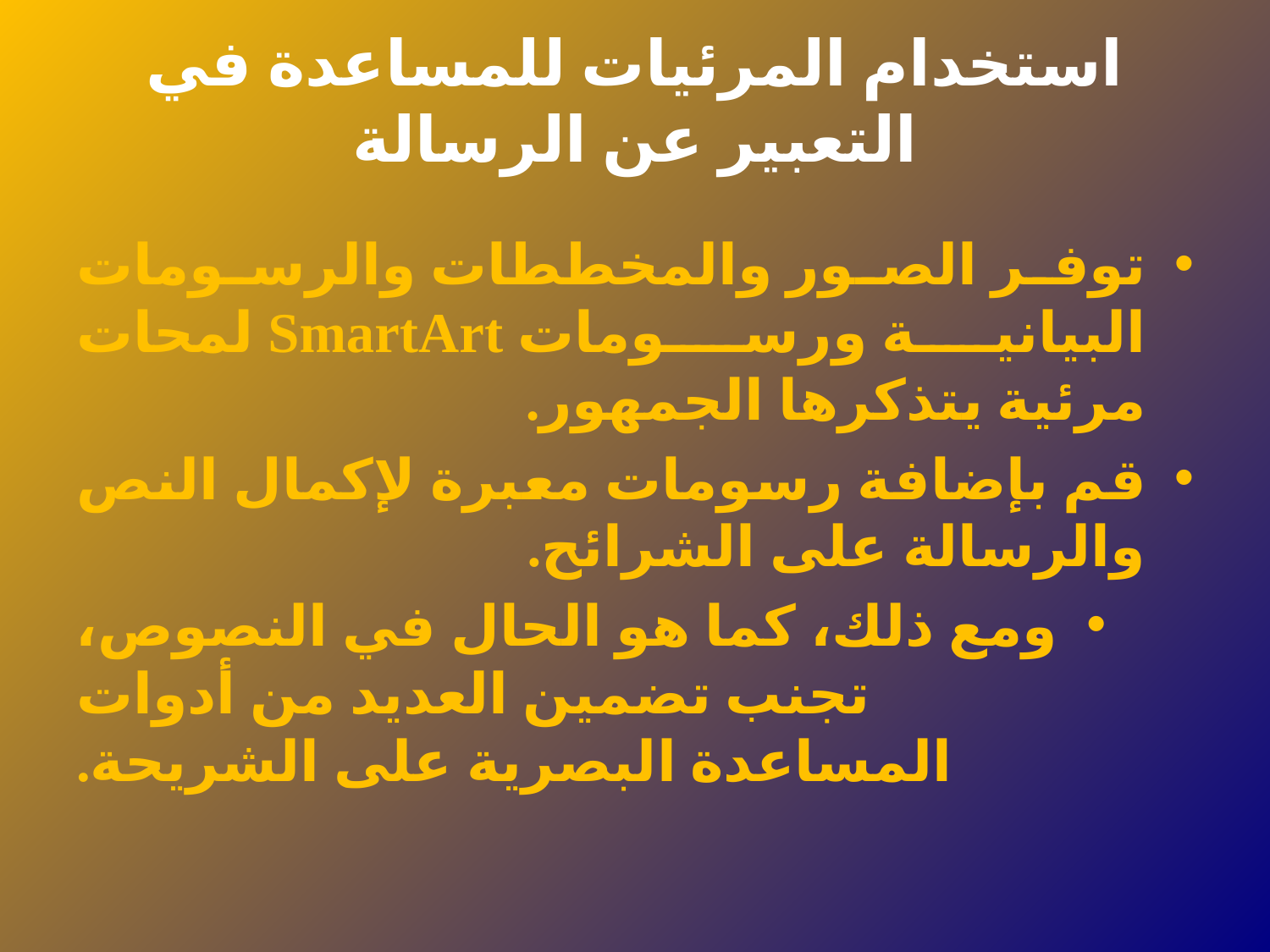

# استخدام المرئيات للمساعدة في التعبير عن الرسالة
توفر الصور والمخططات والرسومات البيانية ورسومات SmartArt لمحات مرئية يتذكرها الجمهور.
قم بإضافة رسومات معبرة لإكمال النص والرسالة على الشرائح.
ومع ذلك، كما هو الحال في النصوص، تجنب تضمين العديد من أدوات المساعدة البصرية على الشريحة.